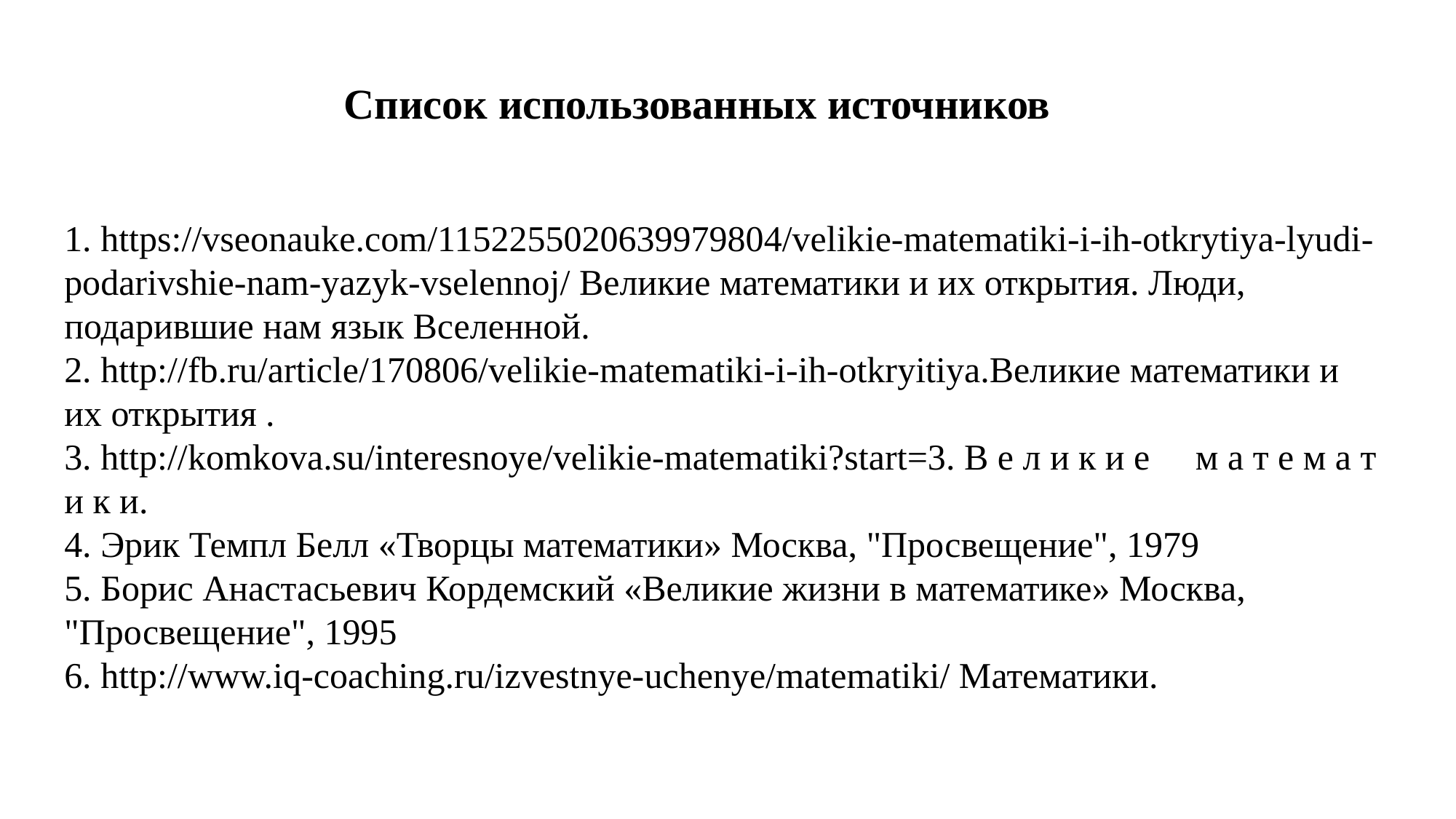

Список использованных источников
1. https://vseonauke.com/1152255020639979804/velikie-matematiki-i-ih-otkrytiya-lyudi-podarivshie-nam-yazyk-vselennoj/ Великие математики и их открытия. Люди, подарившие нам язык Вселенной.
2. http://fb.ru/article/170806/velikie-matematiki-i-ih-otkryitiya.Великие математики и их открытия .
3. http://komkova.su/interesnoye/velikie-matematiki?start=3. В е л и к и е     м а т е м а т и к и.
4. Эрик Темпл Белл «Творцы математики» Москва, "Просвещение", 1979
5. Борис Анастасьевич Кордемский «Великие жизни в математике» Москва, "Просвещение", 1995
6. http://www.iq-coaching.ru/izvestnye-uchenye/matematiki/ Математики.